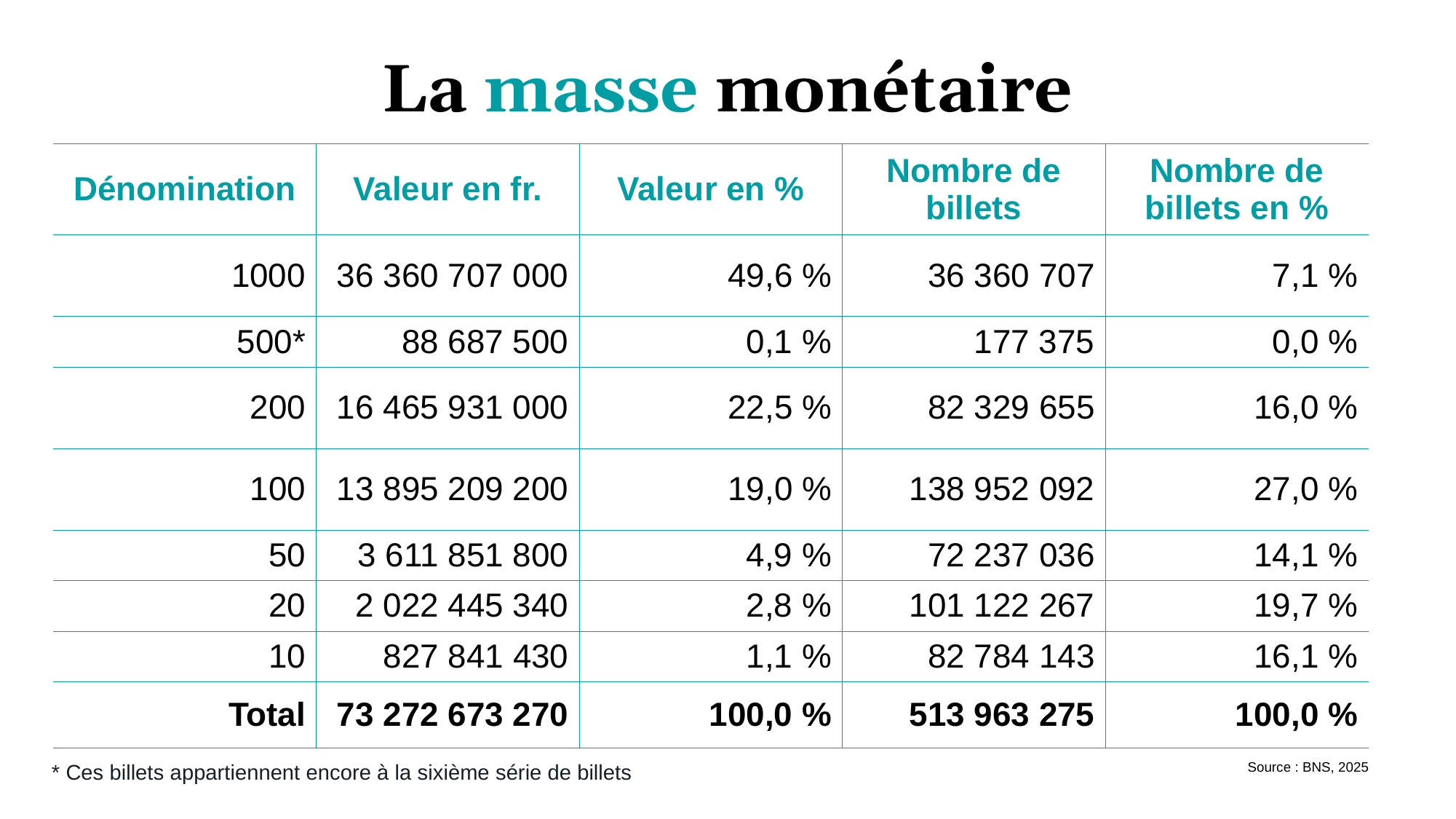

La masse monétaire
| Dénomination | Valeur en fr. | Valeur en % | Nombre de billets | Nombre de billets en % |
| --- | --- | --- | --- | --- |
| 1000 | 36 360 707 000 | 49,6 % | 36 360 707 | 7,1 % |
| 500\* | 88 687 500 | 0,1 % | 177 375 | 0,0 % |
| 200 | 16 465 931 000 | 22,5 % | 82 329 655 | 16,0 % |
| 100 | 13 895 209 200 | 19,0 % | 138 952 092 | 27,0 % |
| 50 | 3 611 851 800 | 4,9 % | 72 237 036 | 14,1 % |
| 20 | 2 022 445 340 | 2,8 % | 101 122 267 | 19,7 % |
| 10 | 827 841 430 | 1,1 % | 82 784 143 | 16,1 % |
| Total | 73 272 673 270 | 100,0 % | 513 963 275 | 100,0 % |
* Ces billets appartiennent encore à la sixième série de billets
Source : BNS, 2025